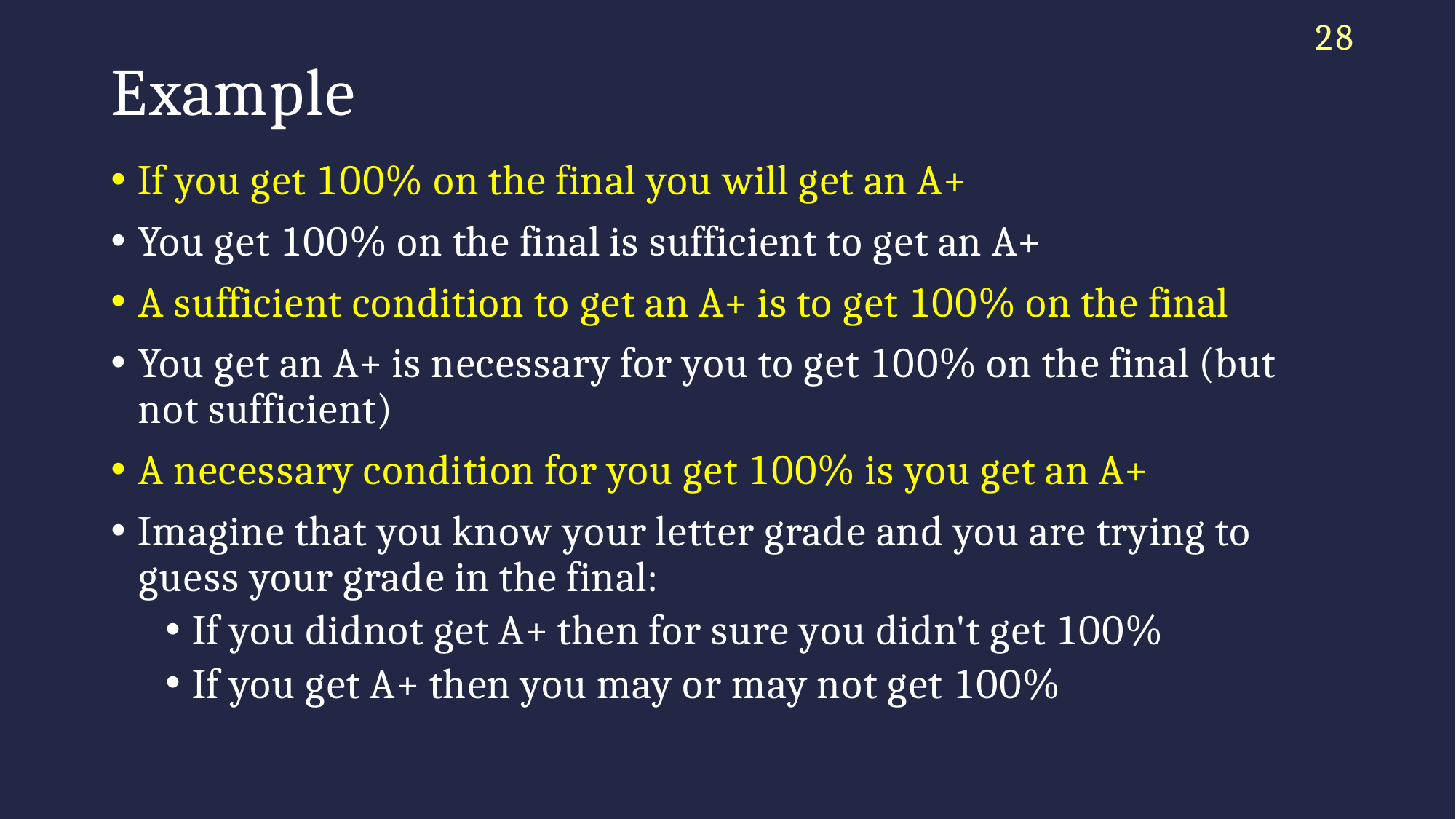

28
# Example
If you get 100% on the final you will get an A+
You get 100% on the final is sufficient to get an A+
A sufficient condition to get an A+ is to get 100% on the final
You get an A+ is necessary for you to get 100% on the final (but not sufficient)
A necessary condition for you get 100% is you get an A+
Imagine that you know your letter grade and you are trying to guess your grade in the final:
If you didnot get A+ then for sure you didn't get 100%
If you get A+ then you may or may not get 100%